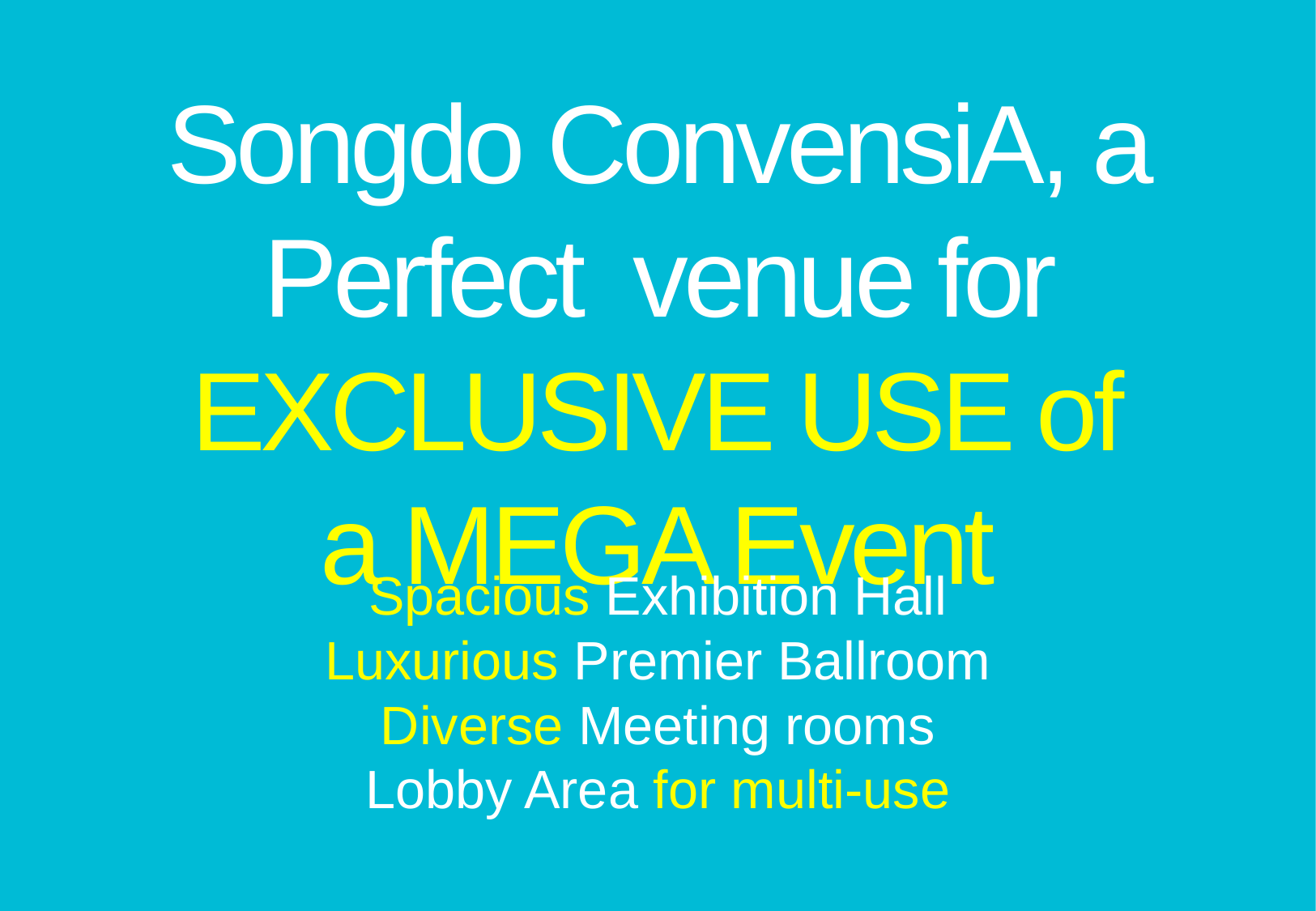

Songdo ConvensiA, a Perfect  venue for EXCLUSIVE USE of
a MEGA Event
Spacious Exhibition Hall
Luxurious Premier Ballroom
Diverse Meeting rooms
Lobby Area for multi-use